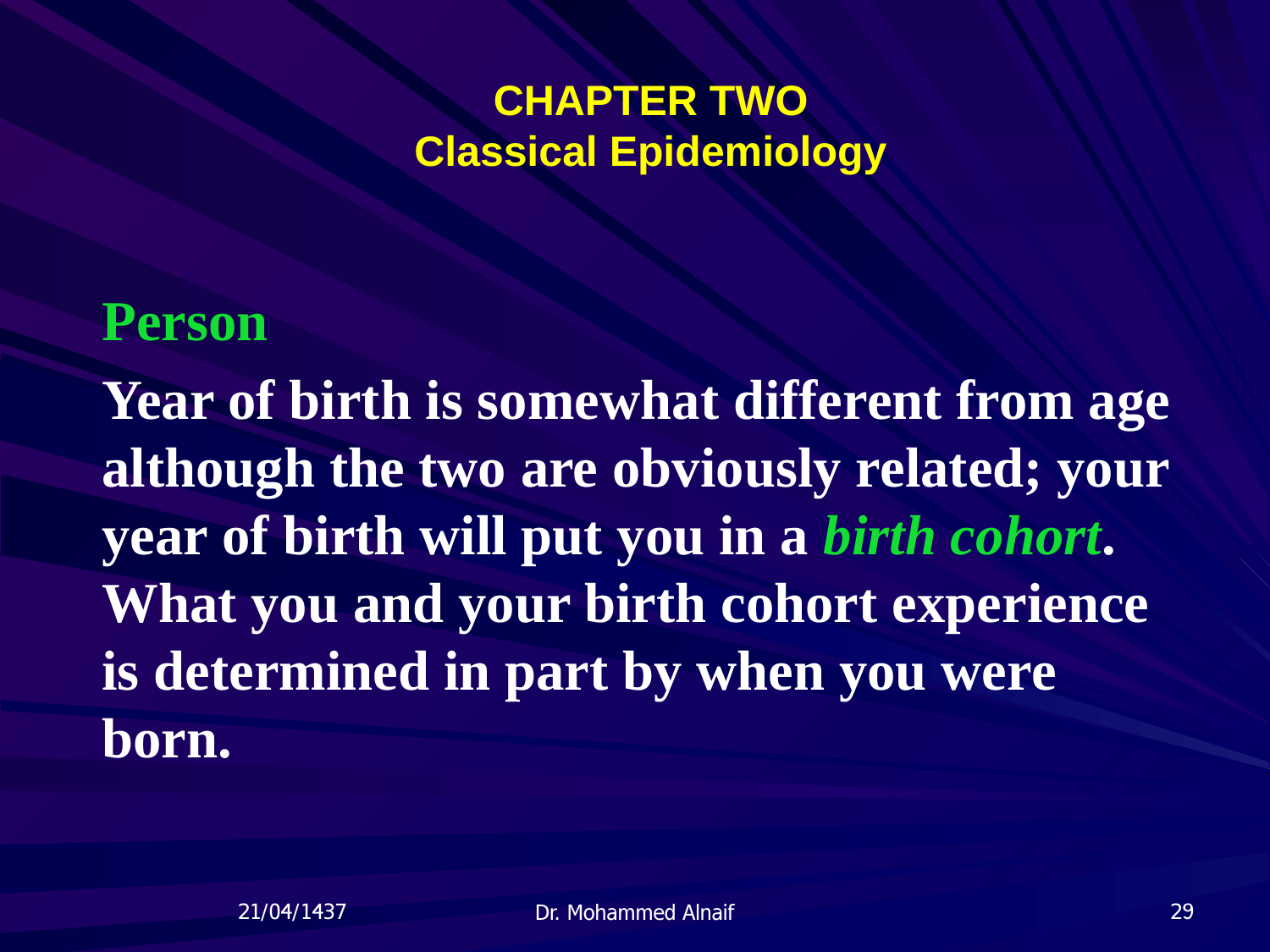

# CHAPTER TWO Classical Epidemiology
Person
Year of birth is somewhat different from age although the two are obviously related; your year of birth will put you in a birth cohort. What you and your birth cohort experience is determined in part by when you were born.
21/04/1437
29
Dr. Mohammed Alnaif